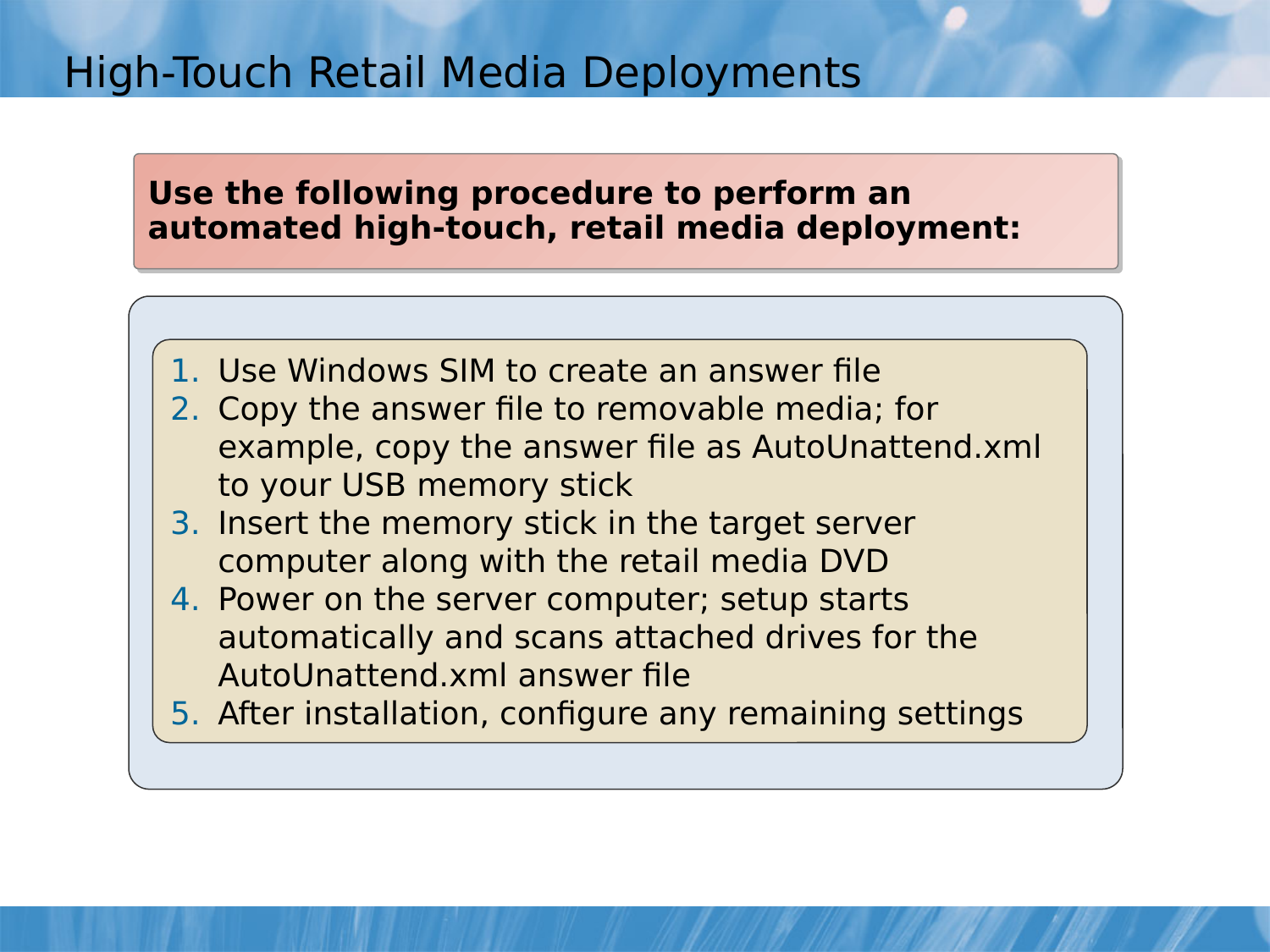

# High-Touch Retail Media Deployments
Use the following procedure to perform an automated high-touch, retail media deployment:

Use Windows SIM to create an answer file
Copy the answer file to removable media; for example, copy the answer file as AutoUnattend.xml to your USB memory stick
Insert the memory stick in the target server computer along with the retail media DVD
Power on the server computer; setup starts automatically and scans attached drives for the AutoUnattend.xml answer file
After installation, configure any remaining settings
View WIM file contents
Capture images
Mount images for offline image editing
Store multiple images in a single file
Compress image files
Implement image-creating scripts